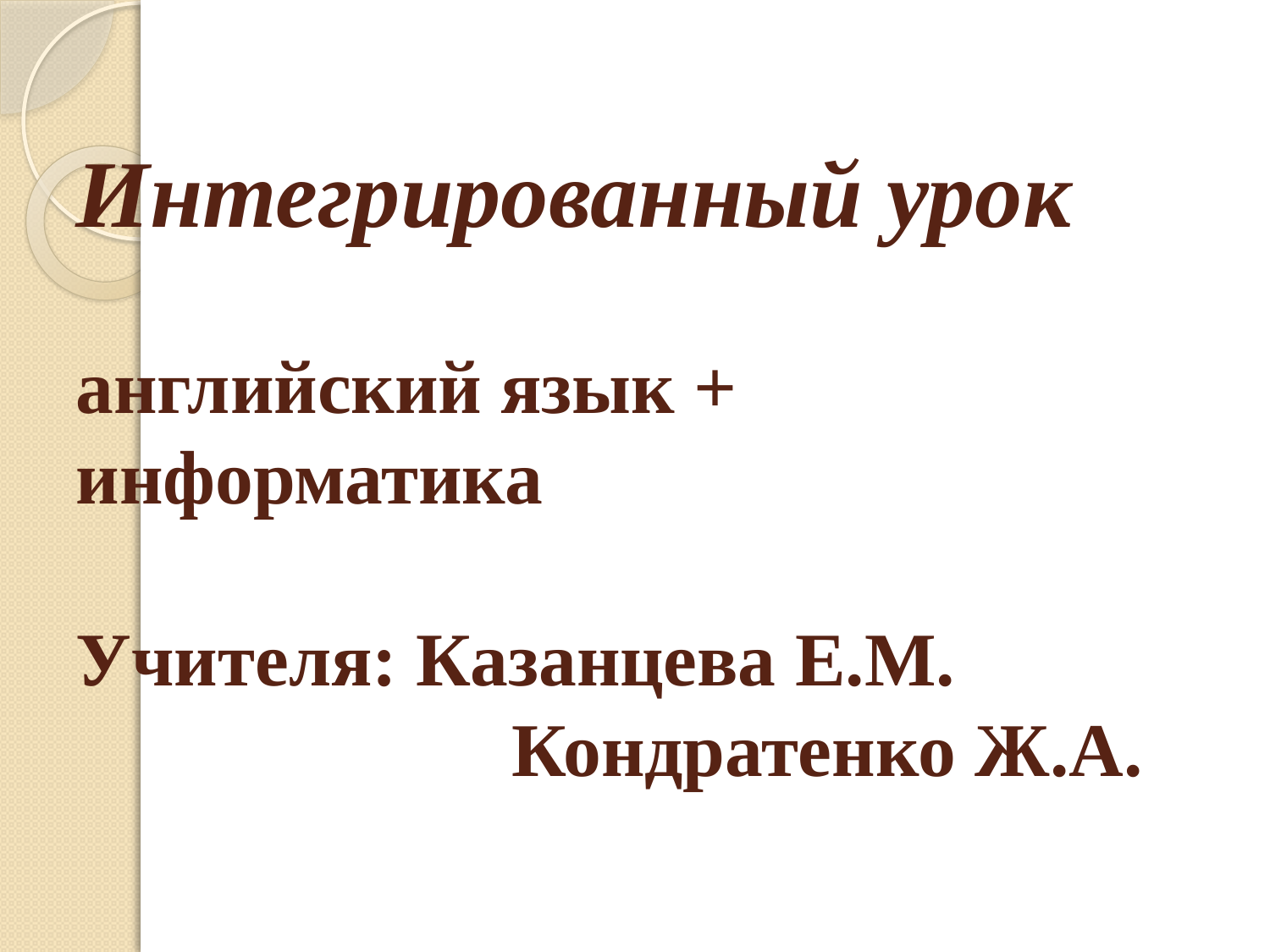

# Интегрированный урок английский язык + информатика Учителя: Казанцева Е.М. Кондратенко Ж.А.